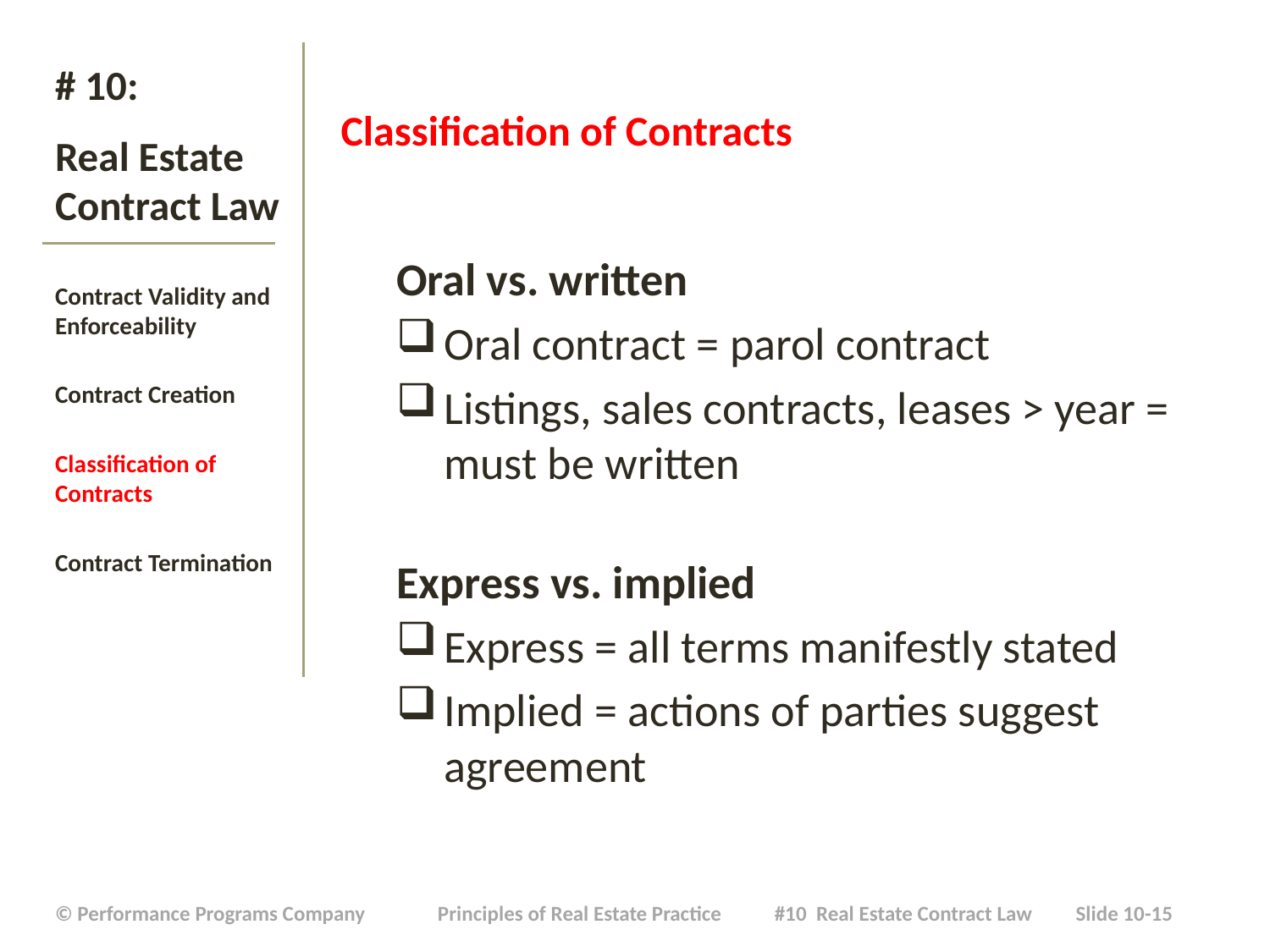

Classification of Contracts

Oral vs. written
Oral contract = parol contract
Listings, sales contracts, leases > year = must be written
Express vs. implied
Express = all terms manifestly stated
Implied = actions of parties suggest agreement

# # 10: Real Estate Contract Law

Contract Validity and Enforceability

Contract Creation

Classification of Contracts

Contract Termination

| © Performance Programs Company Principles of Real Estate Practice #10 Real Estate Contract Law Slide 10-15 |
| --- |